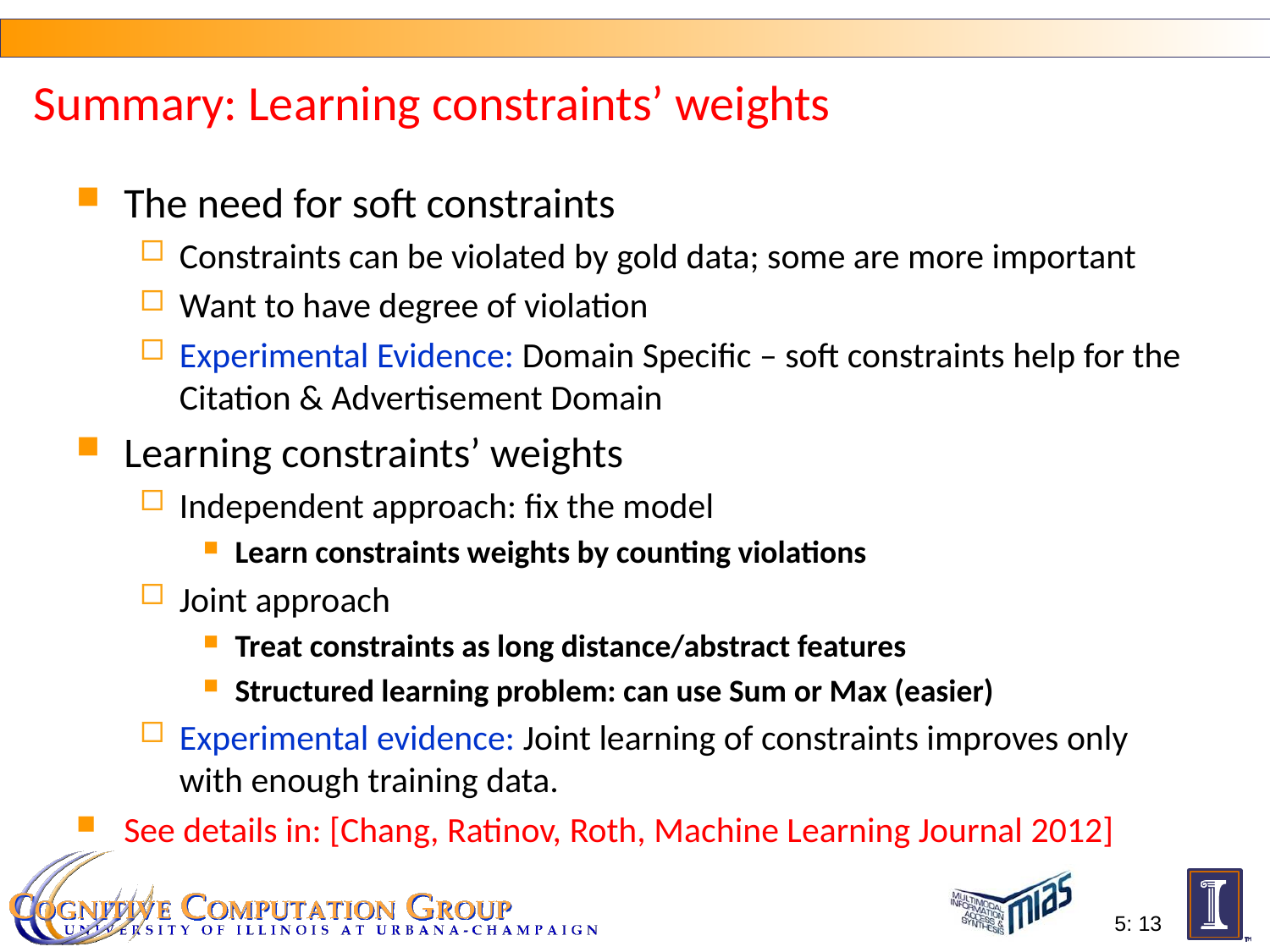

# Summary: Learning constraints’ weights
The need for soft constraints
Constraints can be violated by gold data; some are more important
Want to have degree of violation
Experimental Evidence: Domain Specific – soft constraints help for the Citation & Advertisement Domain
Learning constraints’ weights
Independent approach: fix the model
Learn constraints weights by counting violations
Joint approach
Treat constraints as long distance/abstract features
Structured learning problem: can use Sum or Max (easier)
Experimental evidence: Joint learning of constraints improves only with enough training data.
See details in: [Chang, Ratinov, Roth, Machine Learning Journal 2012]

5: 13